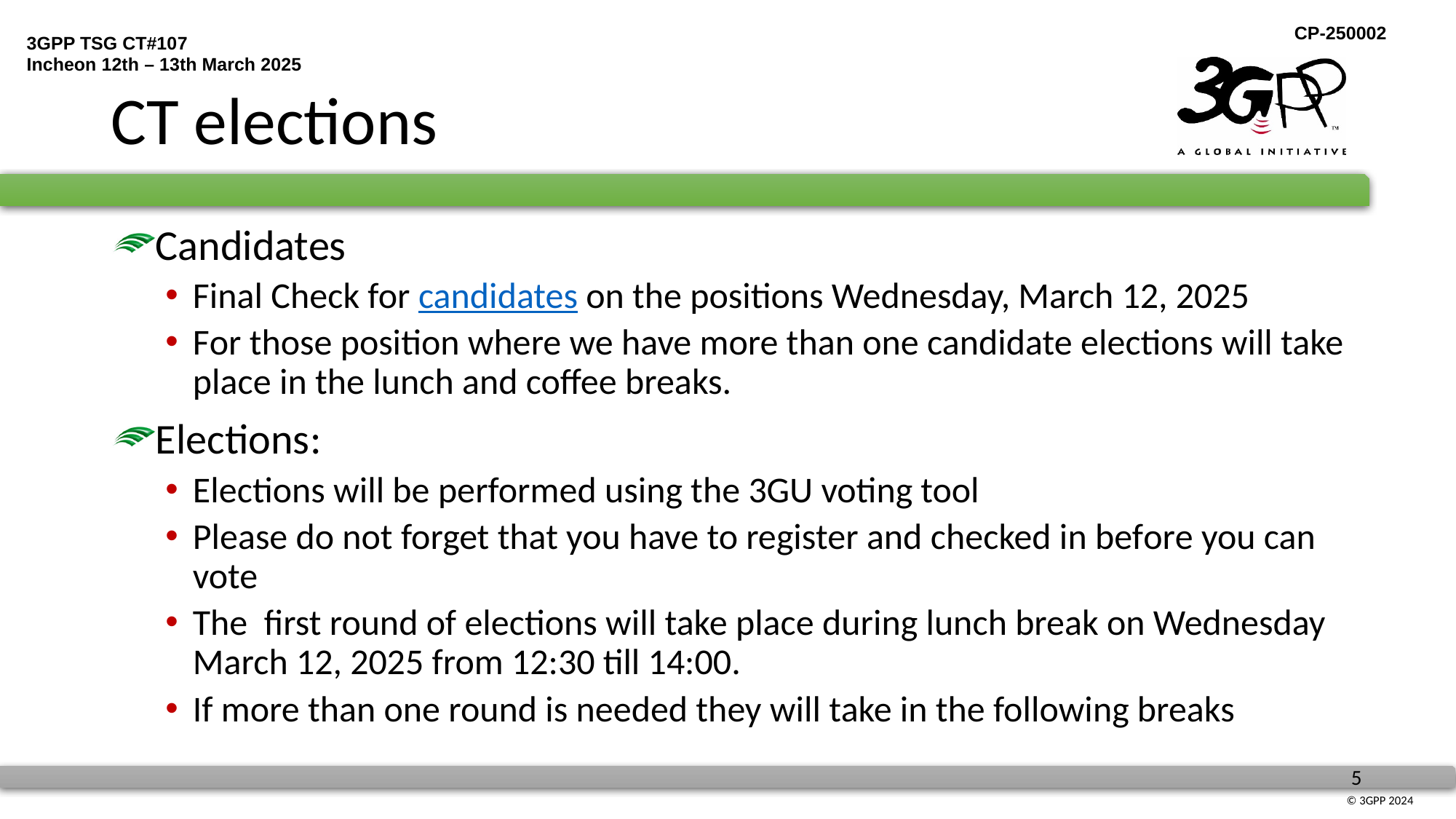

# CT elections
Candidates
Final Check for candidates on the positions Wednesday, March 12, 2025
For those position where we have more than one candidate elections will take place in the lunch and coffee breaks.
Elections:
Elections will be performed using the 3GU voting tool
Please do not forget that you have to register and checked in before you can vote
The  first round of elections will take place during lunch break on Wednesday March 12, 2025 from 12:30 till 14:00.
If more than one round is needed they will take in the following breaks